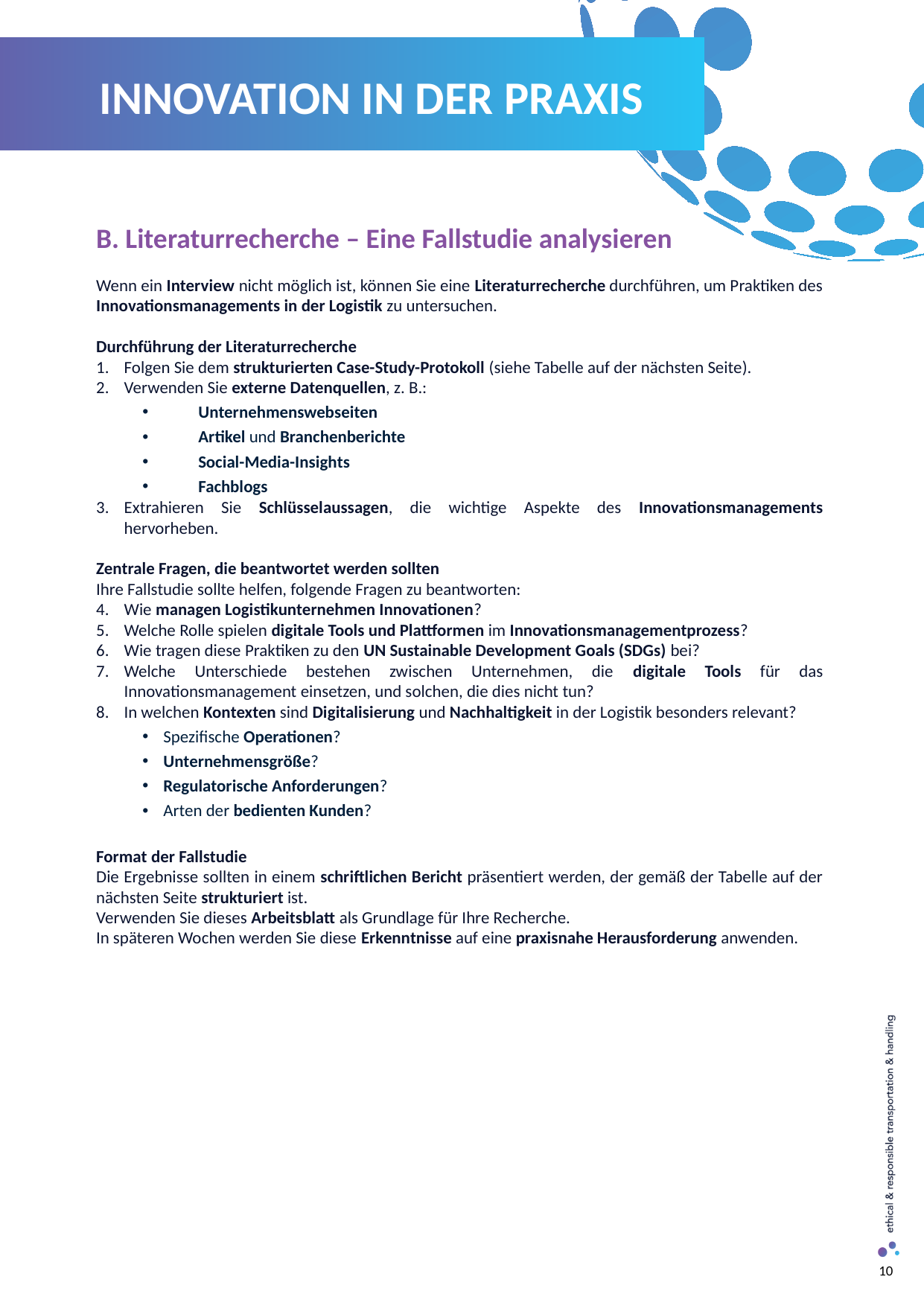

INNOVATION IN DER PRAXIS
B. Literaturrecherche – Eine Fallstudie analysieren

Wenn ein Interview nicht möglich ist, können Sie eine Literaturrecherche durchführen, um Praktiken des Innovationsmanagements in der Logistik zu untersuchen.

Durchführung der Literaturrecherche
Folgen Sie dem strukturierten Case-Study-Protokoll (siehe Tabelle auf der nächsten Seite).
Verwenden Sie externe Datenquellen, z. B.:
Unternehmenswebseiten
Artikel und Branchenberichte
Social-Media-Insights
Fachblogs
Extrahieren Sie Schlüsselaussagen, die wichtige Aspekte des Innovationsmanagements hervorheben.

Zentrale Fragen, die beantwortet werden sollten
Ihre Fallstudie sollte helfen, folgende Fragen zu beantworten:
Wie managen Logistikunternehmen Innovationen?
Welche Rolle spielen digitale Tools und Plattformen im Innovationsmanagementprozess?
Wie tragen diese Praktiken zu den UN Sustainable Development Goals (SDGs) bei?
Welche Unterschiede bestehen zwischen Unternehmen, die digitale Tools für das Innovationsmanagement einsetzen, und solchen, die dies nicht tun?
In welchen Kontexten sind Digitalisierung und Nachhaltigkeit in der Logistik besonders relevant?
Spezifische Operationen?
Unternehmensgröße?
Regulatorische Anforderungen?
Arten der bedienten Kunden?

Format der Fallstudie
Die Ergebnisse sollten in einem schriftlichen Bericht präsentiert werden, der gemäß der Tabelle auf der nächsten Seite strukturiert ist.
Verwenden Sie dieses Arbeitsblatt als Grundlage für Ihre Recherche.
In späteren Wochen werden Sie diese Erkenntnisse auf eine praxisnahe Herausforderung anwenden.
10